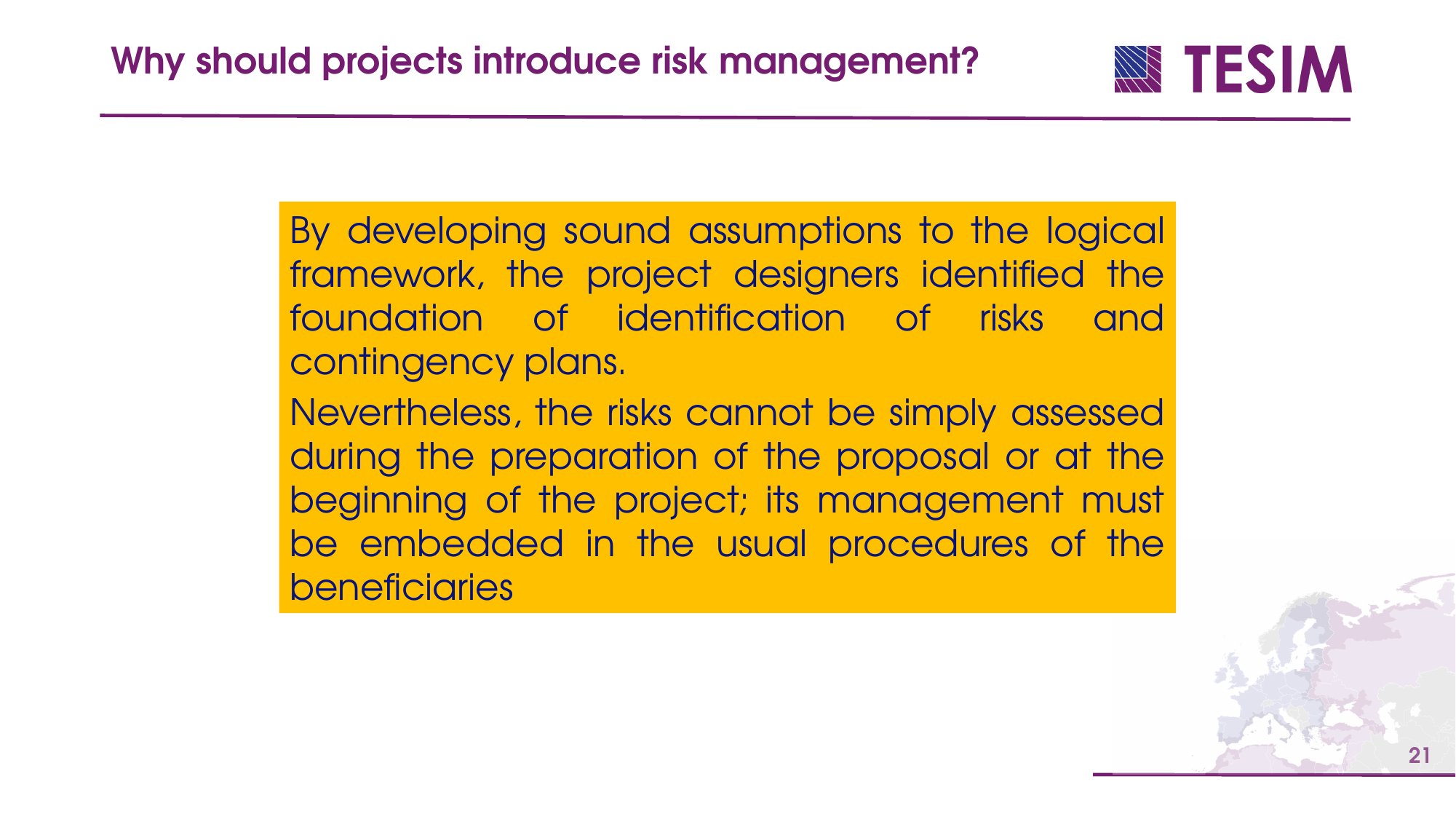

Why should projects introduce risk management?
By developing sound assumptions to the logical framework, the project designers identified the foundation of identification of risks and contingency plans.
Nevertheless, the risks cannot be simply assessed during the preparation of the proposal or at the beginning of the project; its management must be embedded in the usual procedures of the beneficiaries